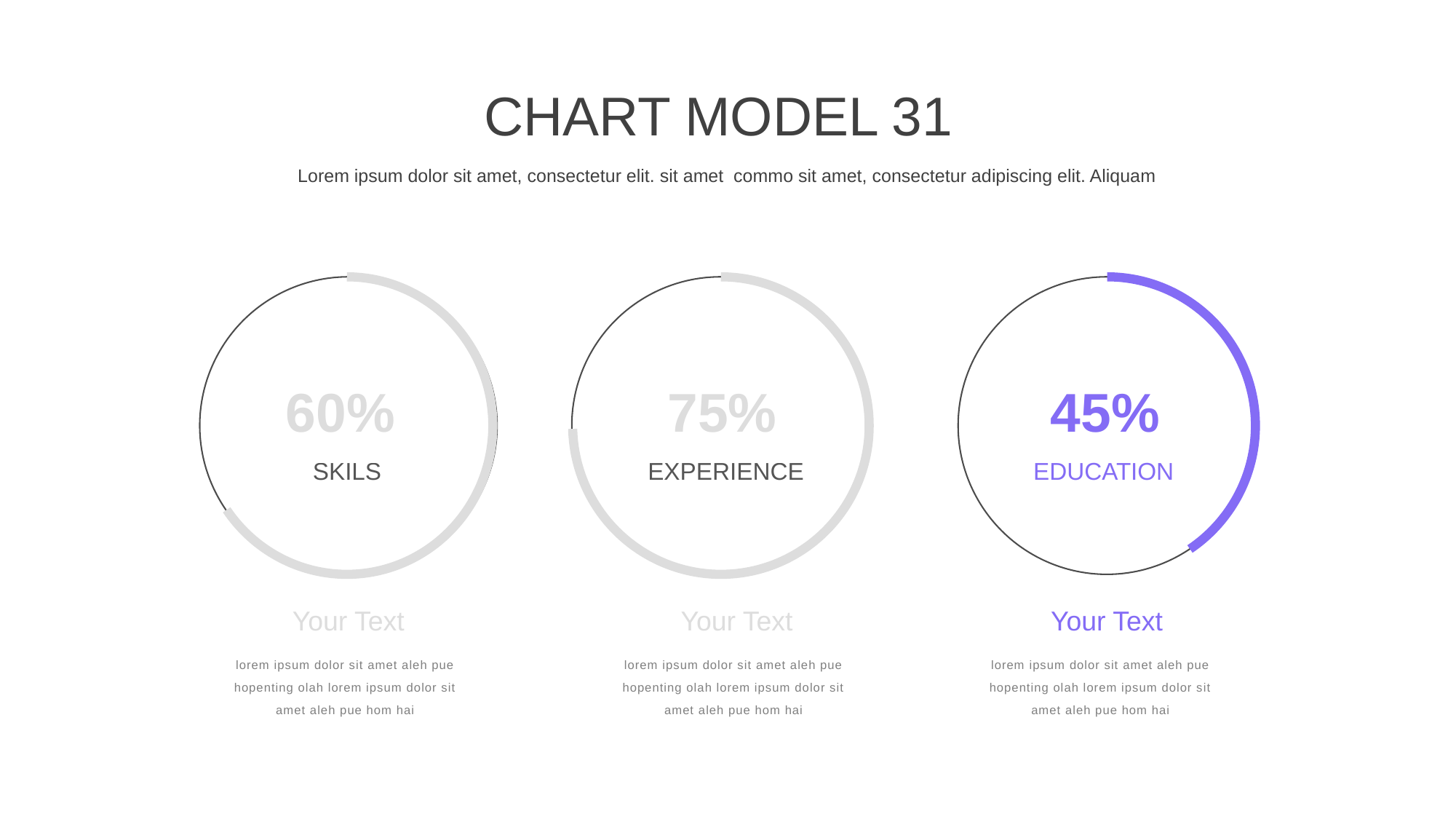

CHART MODEL 31
Lorem ipsum dolor sit amet, consectetur elit. sit amet  commo sit amet, consectetur adipiscing elit. Aliquam

60%
75%
45%
SKILS
EXPERIENCE
EDUCATION
Your Text
Your Text
Your Text
lorem ipsum dolor sit amet aleh pue hopenting olah lorem ipsum dolor sit amet aleh pue hom hai
lorem ipsum dolor sit amet aleh pue hopenting olah lorem ipsum dolor sit amet aleh pue hom hai
lorem ipsum dolor sit amet aleh pue hopenting olah lorem ipsum dolor sit amet aleh pue hom hai